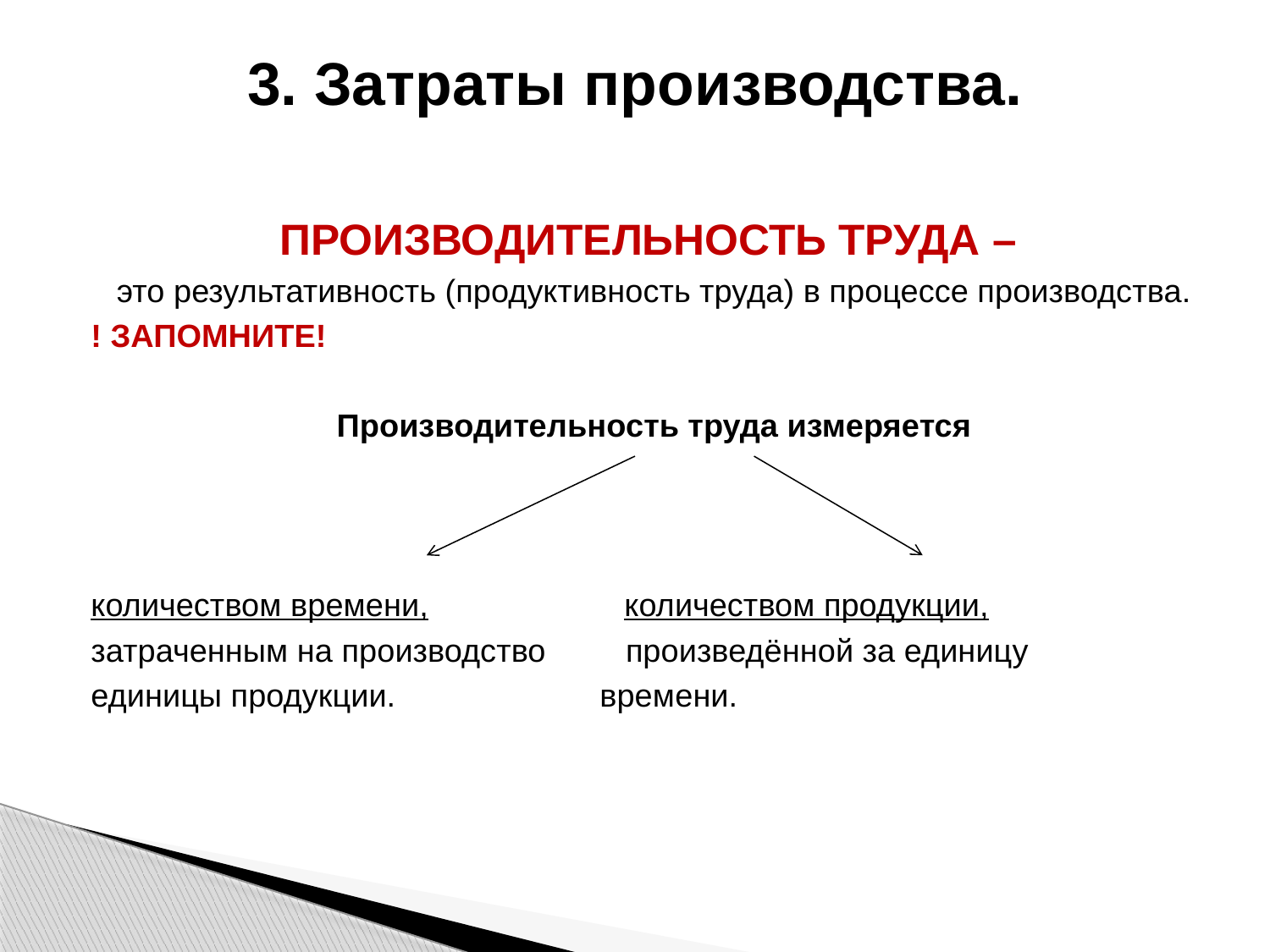

# 3. Затраты производства.
ПРОИЗВОДИТЕЛЬНОСТЬ ТРУДА –
это результативность (продуктивность труда) в процессе производства.
! ЗАПОМНИТЕ!

Производительность труда измеряется

количеством времени,                      количеством продукции,
затраченным на производство         произведённой за единицу
единицы продукции.                       времени.